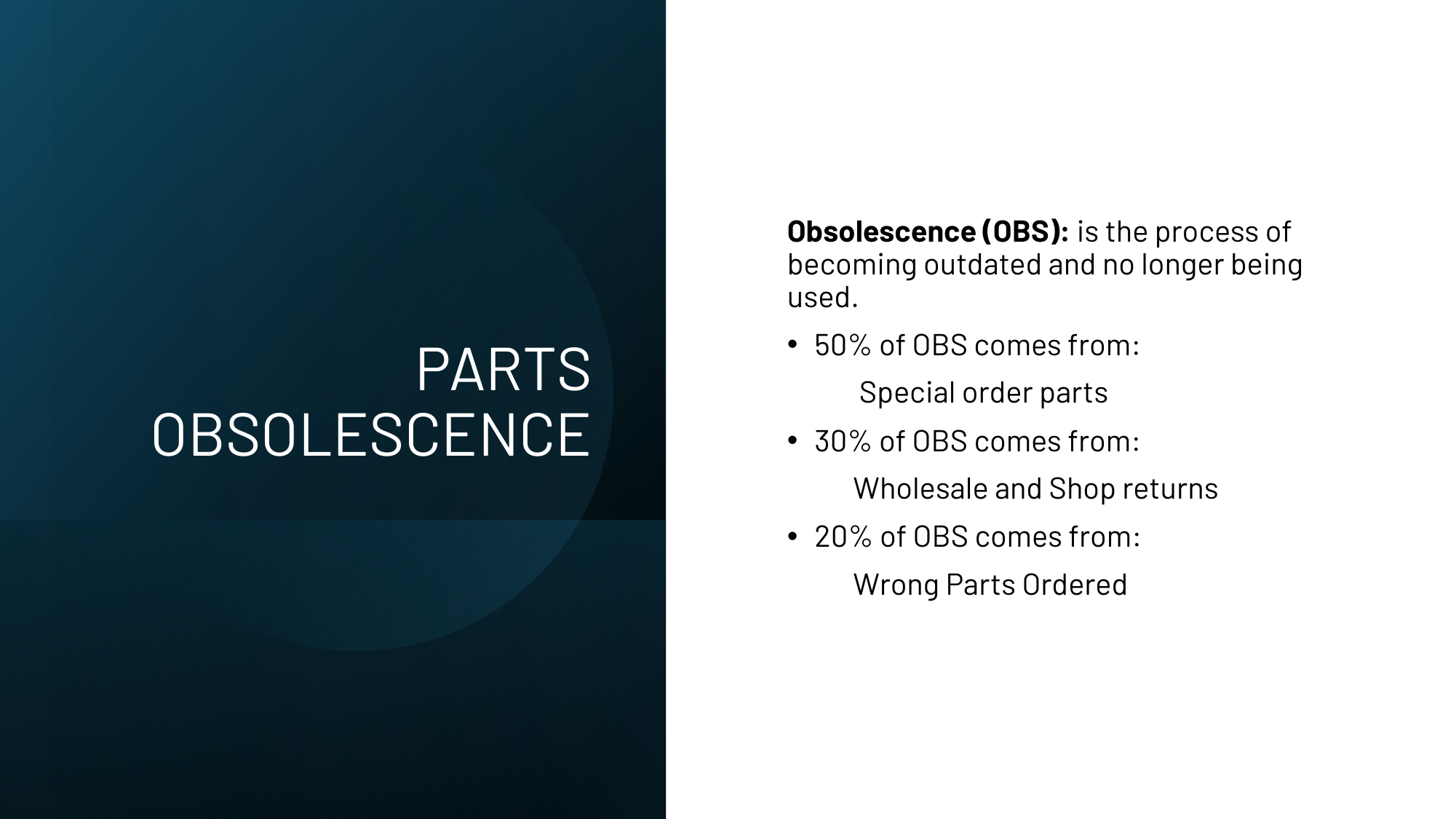

# PARTS OBSOLESCENCE

Obsolescence (OBS): is the process of becoming outdated and no longer being used.
50% of OBS comes from:
            Special order parts
30% of OBS comes from:
           Wholesale and Shop returns
20% of OBS comes from:
           Wrong Parts Ordered